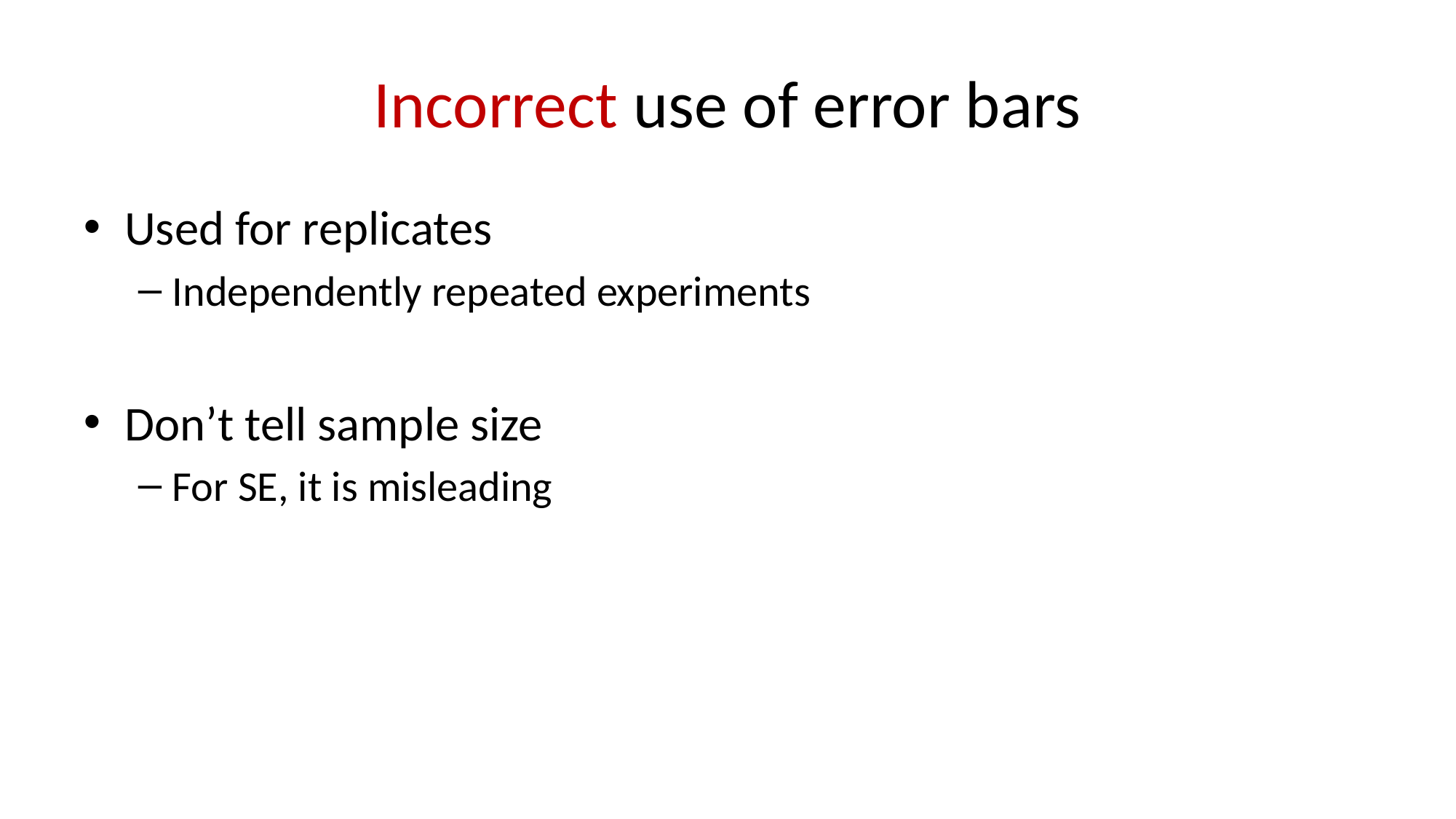

# Incorrect use of error bars
Used for replicates
Independently repeated experiments

Don’t tell sample size
For SE, it is misleading